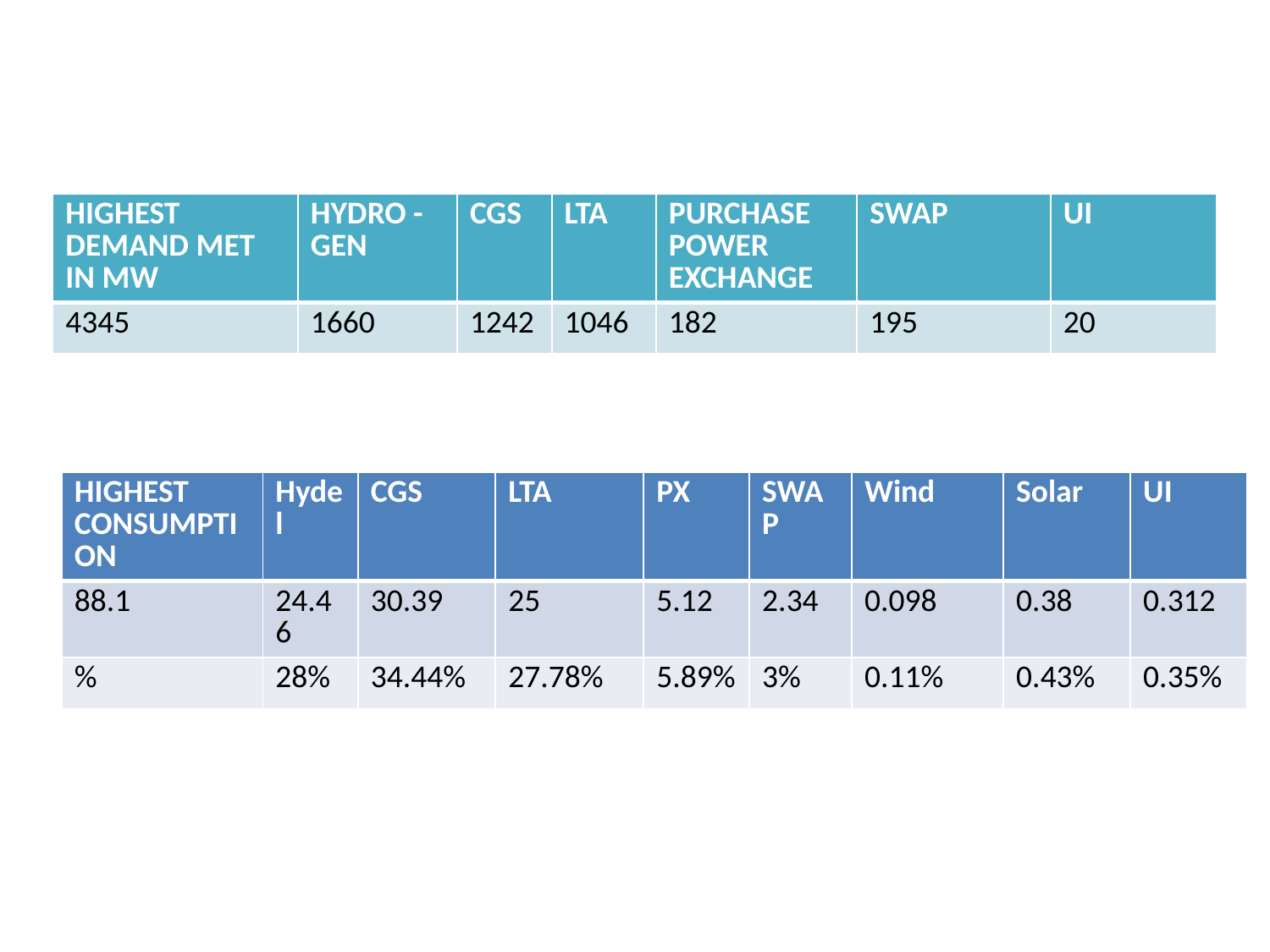

| HIGHEST DEMAND MET IN MW | HYDRO -GEN | CGS | LTA | PURCHASE POWER EXCHANGE | SWAP | UI |
| --- | --- | --- | --- | --- | --- | --- |
| 4345 | 1660 | 1242 | 1046 | 182 | 195 | 20 |
| HIGHEST CONSUMPTION | Hydel | CGS | LTA | PX | SWAP | Wind | Solar | UI |
| --- | --- | --- | --- | --- | --- | --- | --- | --- |
| 88.1 | 24.46 | 30.39 | 25 | 5.12 | 2.34 | 0.098 | 0.38 | 0.312 |
| % | 28% | 34.44% | 27.78% | 5.89% | 3% | 0.11% | 0.43% | 0.35% |